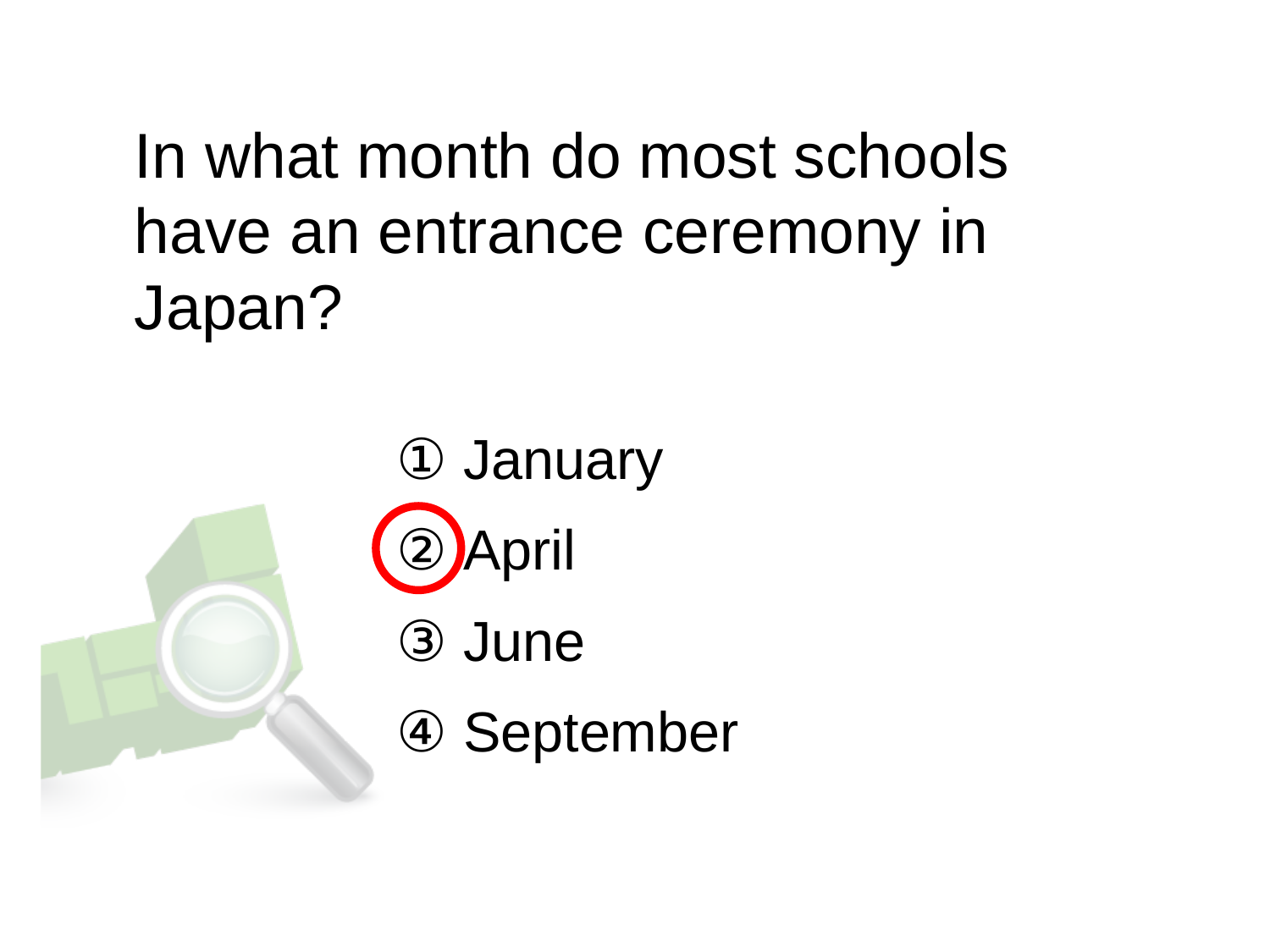

# In what month do most schools have an entrance ceremony in Japan?
① January
② April
③ June
④ September